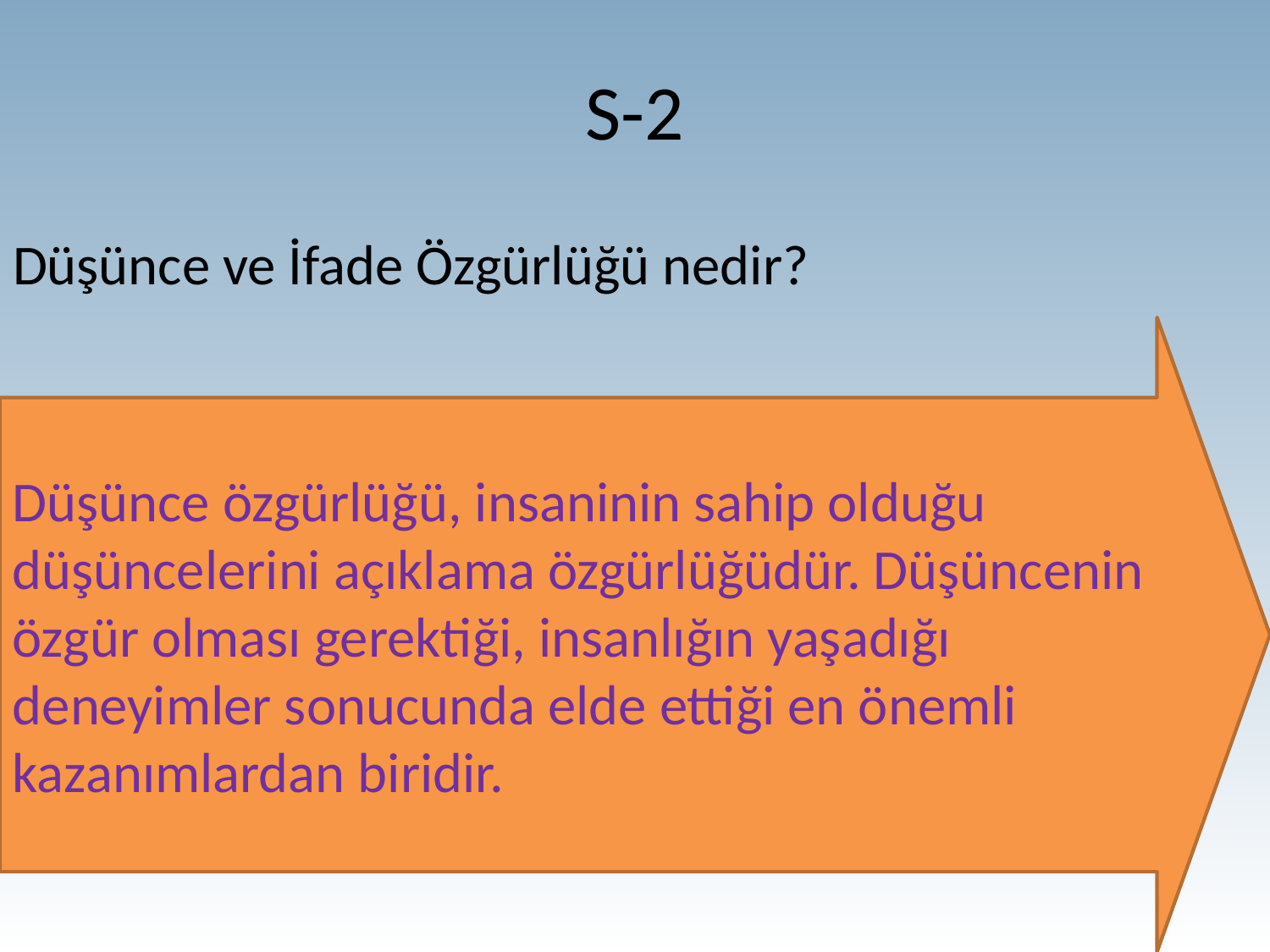

# S-2
Düşünce ve İfade Özgürlüğü nedir?
Düşünce özgürlüğü, insaninin sahip olduğu düşüncelerini açıklama özgürlüğüdür. Düşüncenin özgür olması gerektiği, insanlığın yaşadığı deneyimler sonucunda elde ettiği en önemli kazanımlardan biridir.